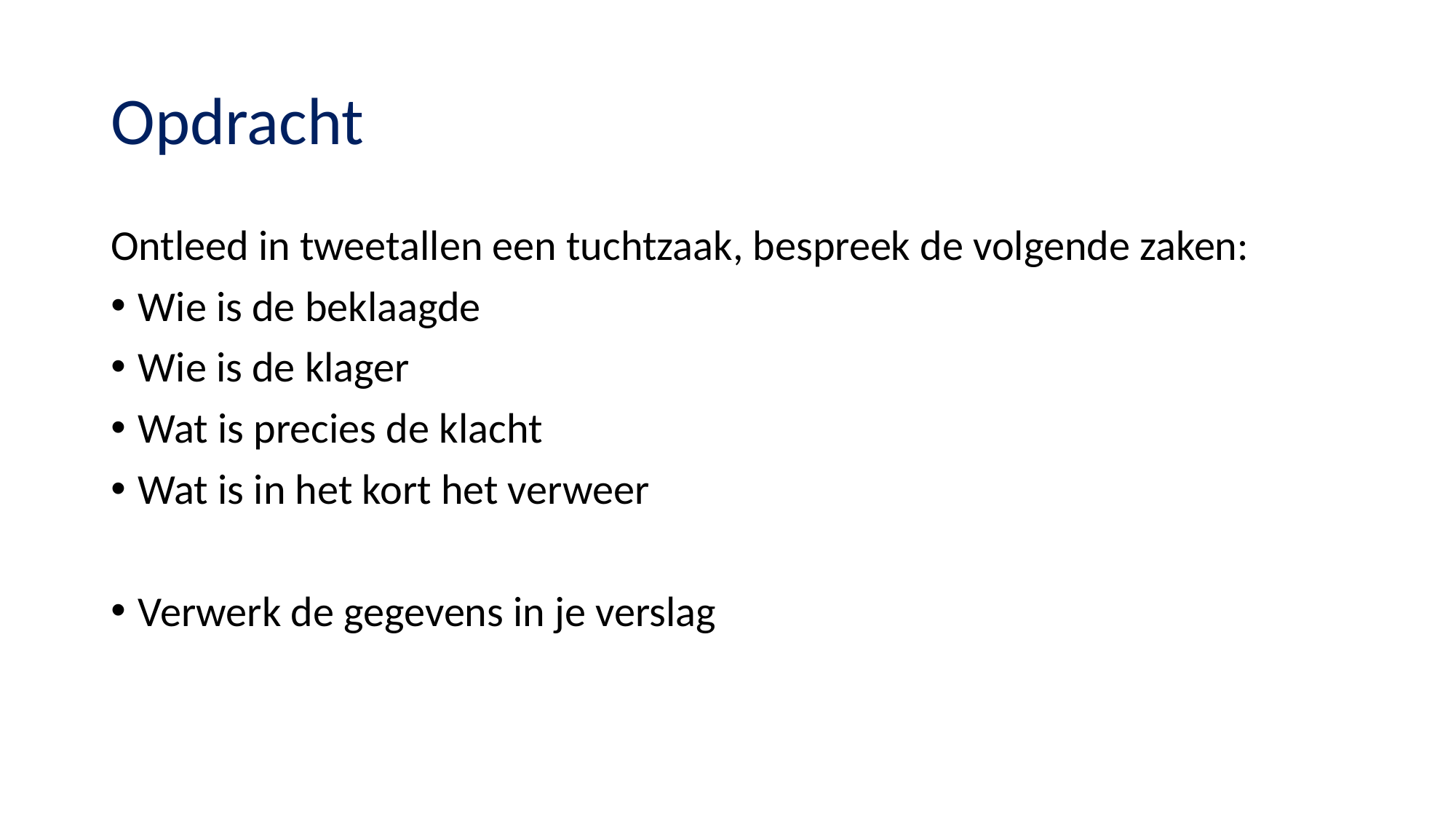

# Opdracht
Ontleed in tweetallen een tuchtzaak, bespreek de volgende zaken:
Wie is de beklaagde
Wie is de klager
Wat is precies de klacht
Wat is in het kort het verweer

Verwerk de gegevens in je verslag